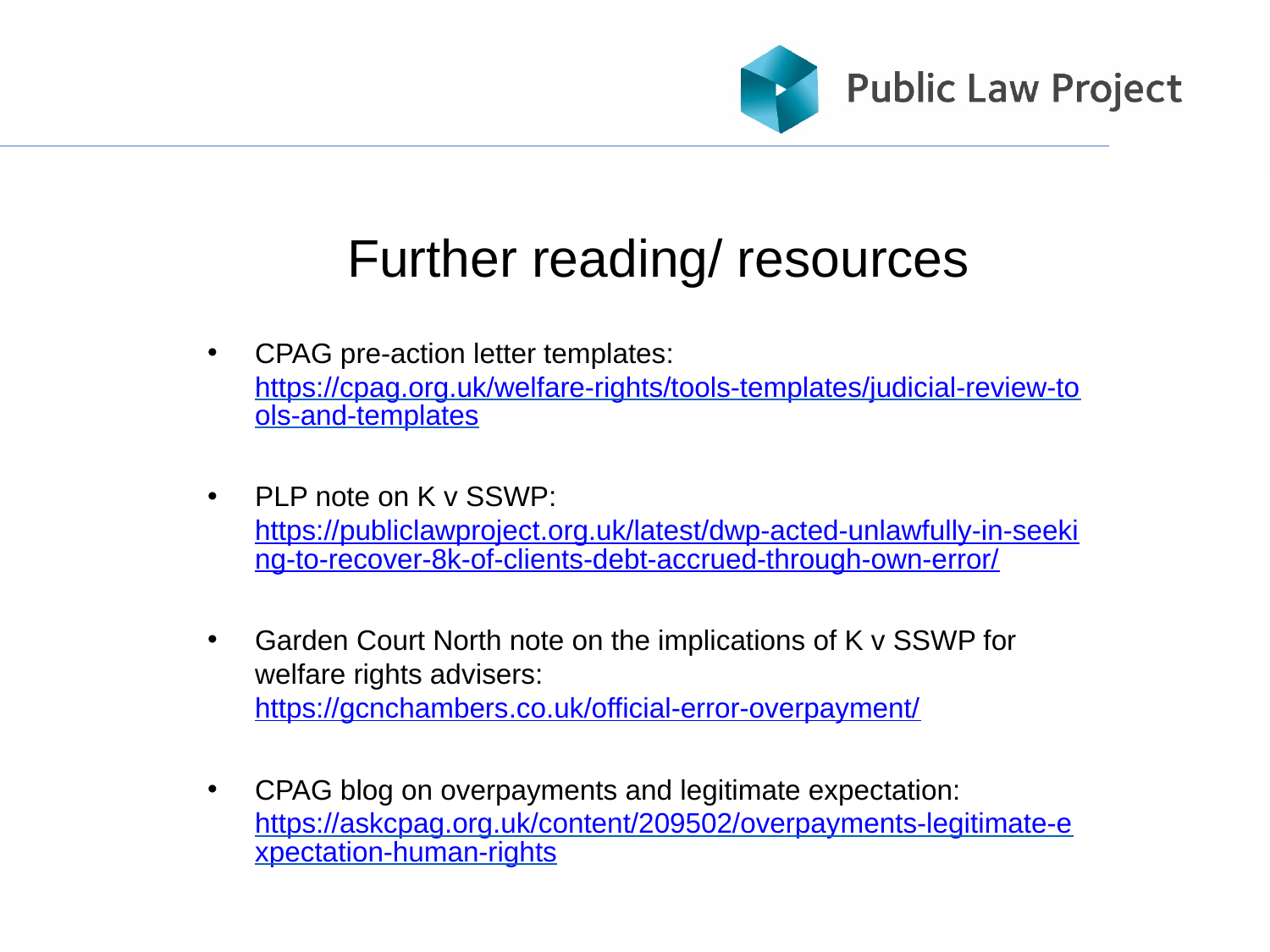

# Further reading/ resources
CPAG pre-action letter templates: https://cpag.org.uk/welfare-rights/tools-templates/judicial-review-tools-and-templates

PLP note on K v SSWP: https://publiclawproject.org.uk/latest/dwp-acted-unlawfully-in-seeking-to-recover-8k-of-clients-debt-accrued-through-own-error/

Garden Court North note on the implications of K v SSWP for welfare rights advisers: https://gcnchambers.co.uk/official-error-overpayment/

CPAG blog on overpayments and legitimate expectation: https://askcpag.org.uk/content/209502/overpayments-legitimate-expectation-human-rights